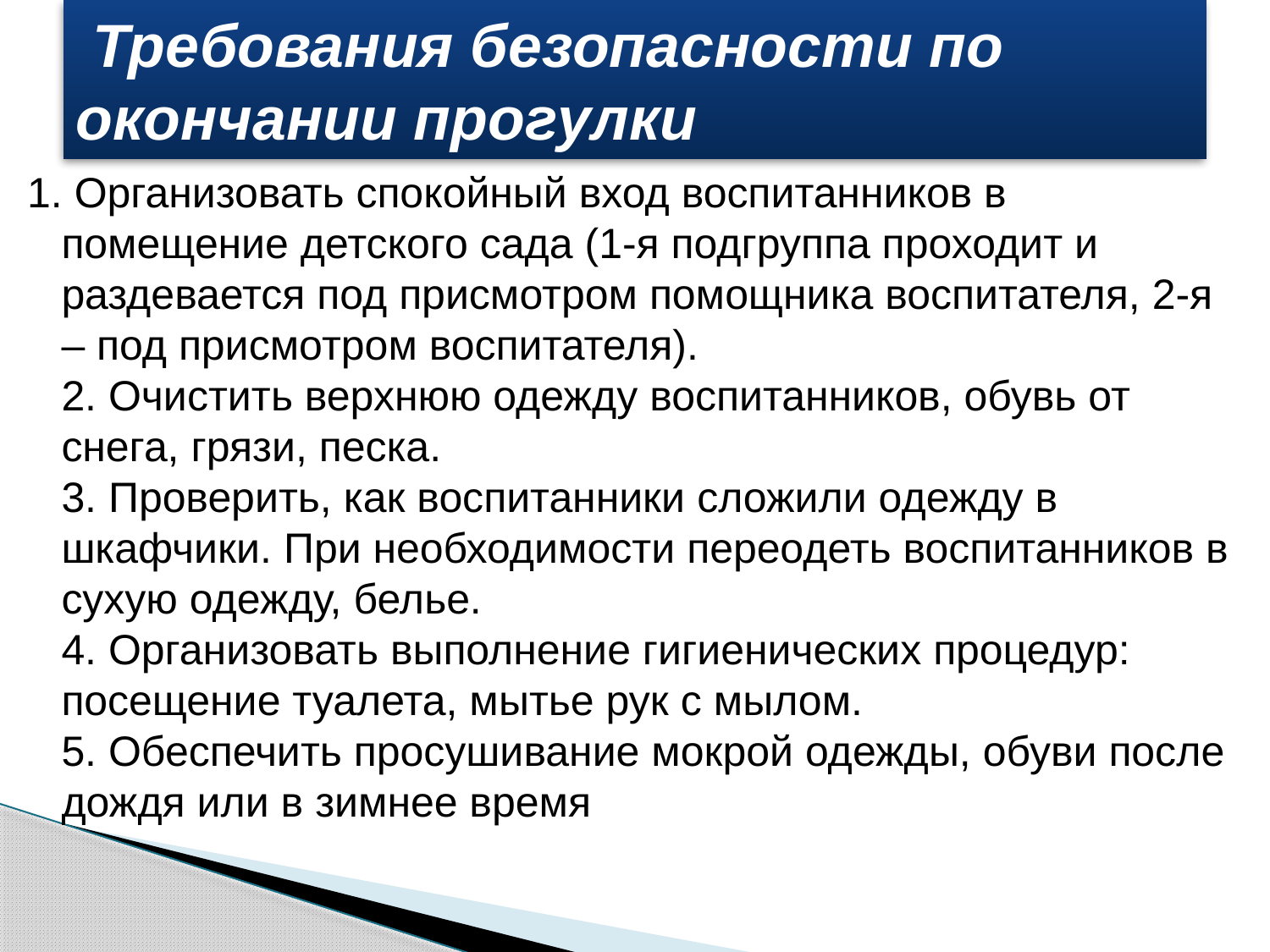

# Требования безопасности по окончании прогулки
1. Организовать спокойный вход воспитанников в помещение детского сада (1-я подгруппа проходит и раздевается под присмотром помощника воспитателя, 2-я – под присмотром воспитателя). 
2. Очистить верхнюю одежду воспитанников, обувь от снега, грязи, песка. 
3. Проверить, как воспитанники сложили одежду в шкафчики. При необходимости переодеть воспитанников в сухую одежду, белье. 
4. Организовать выполнение гигиенических процедур: посещение туалета, мытье рук с мылом. 
5. Обеспечить просушивание мокрой одежды, обуви после дождя или в зимнее время